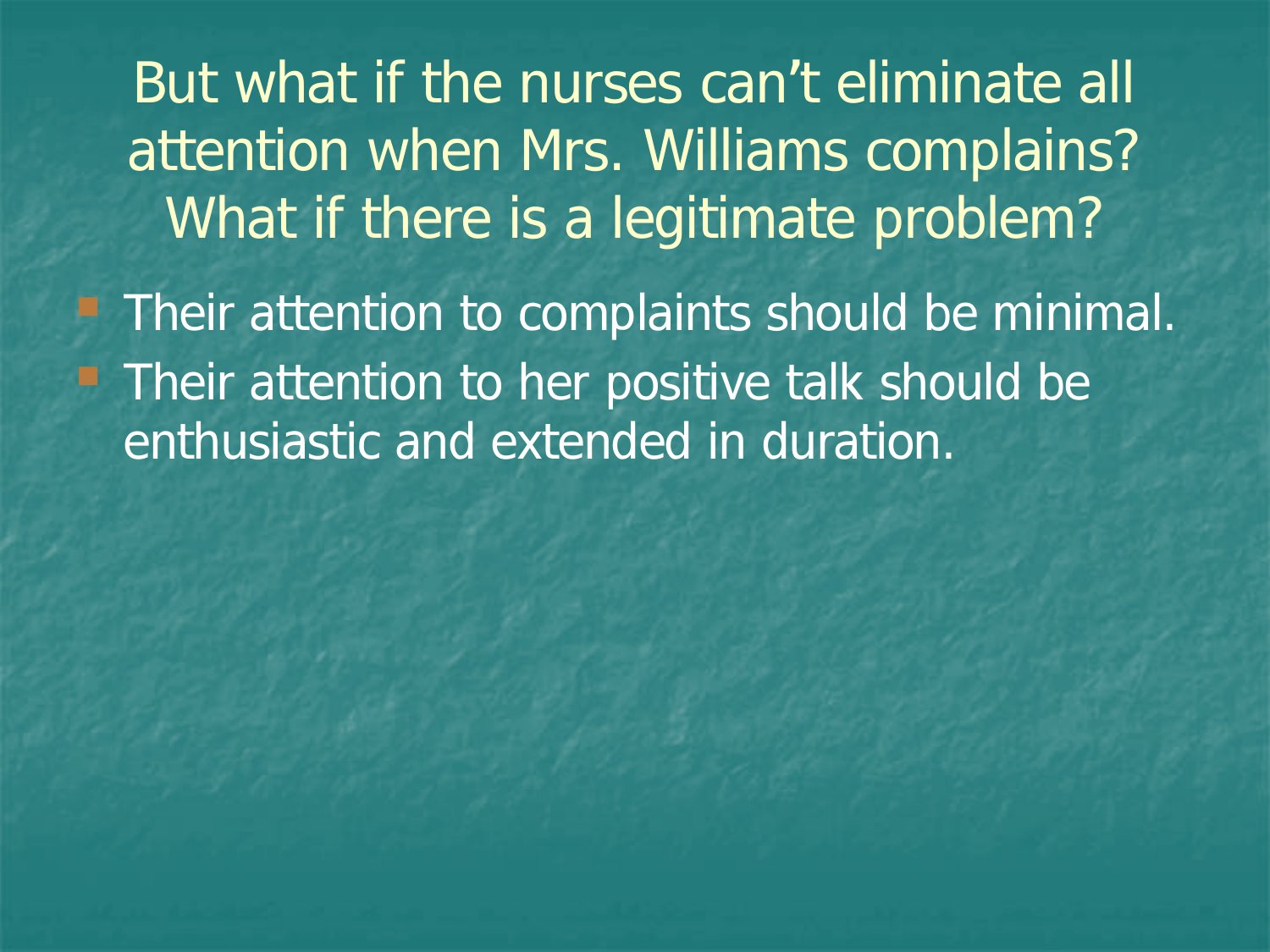

# But what if the nurses can’t eliminate all attention when Mrs. Williams complains? What if there is a legitimate problem?
Their attention to complaints should be minimal.
Their attention to her positive talk should be enthusiastic and extended in duration.